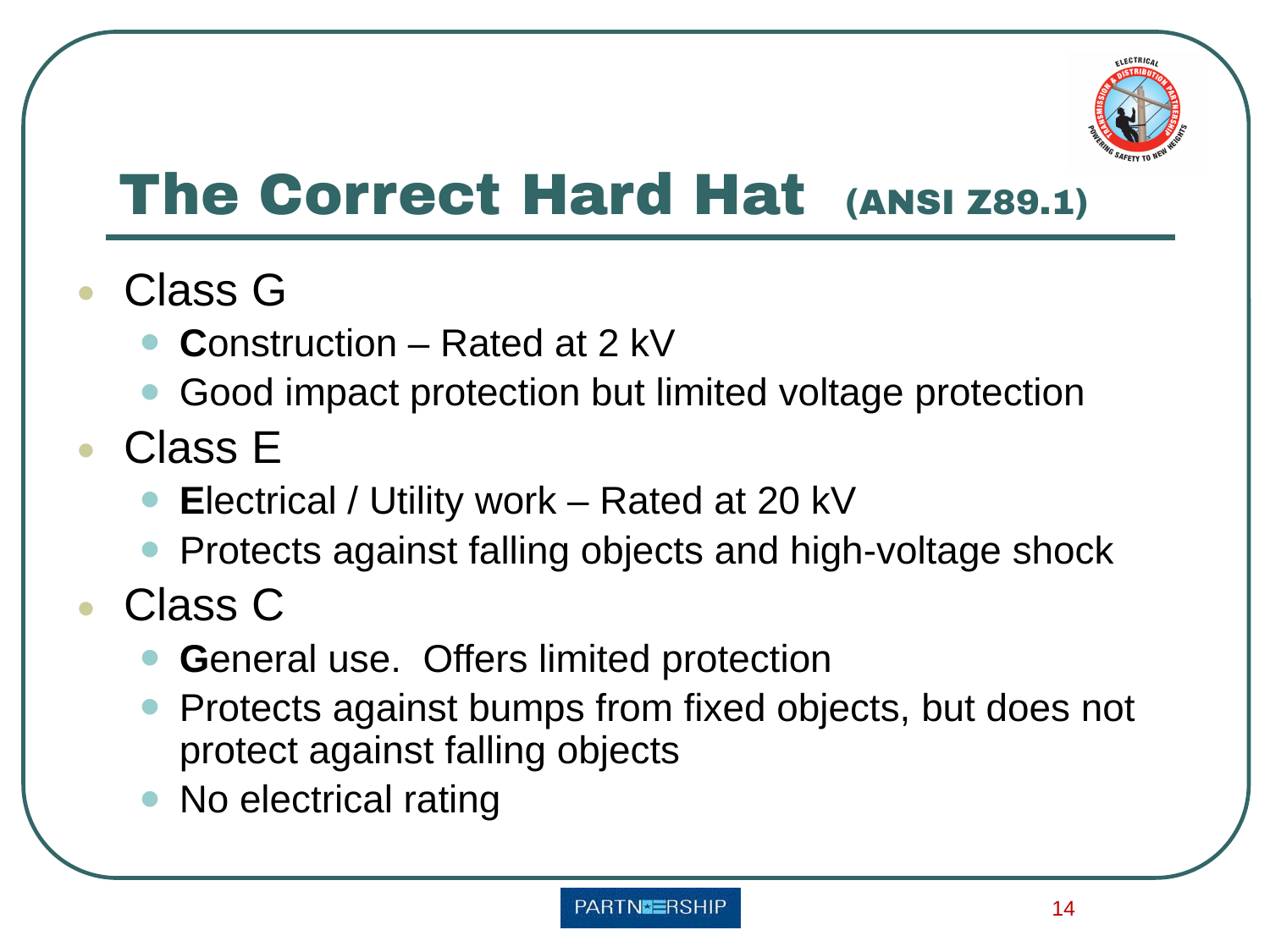

# The Correct Hard Hat  (ANSI Z89.1)
Class G
Construction – Rated at 2 kV
Good impact protection but limited voltage protection
Class E
Electrical / Utility work – Rated at 20 kV
Protects against falling objects and high-voltage shock
Class C
General use.  Offers limited protection
Protects against bumps from fixed objects, but does not protect against falling objects
No electrical rating
14